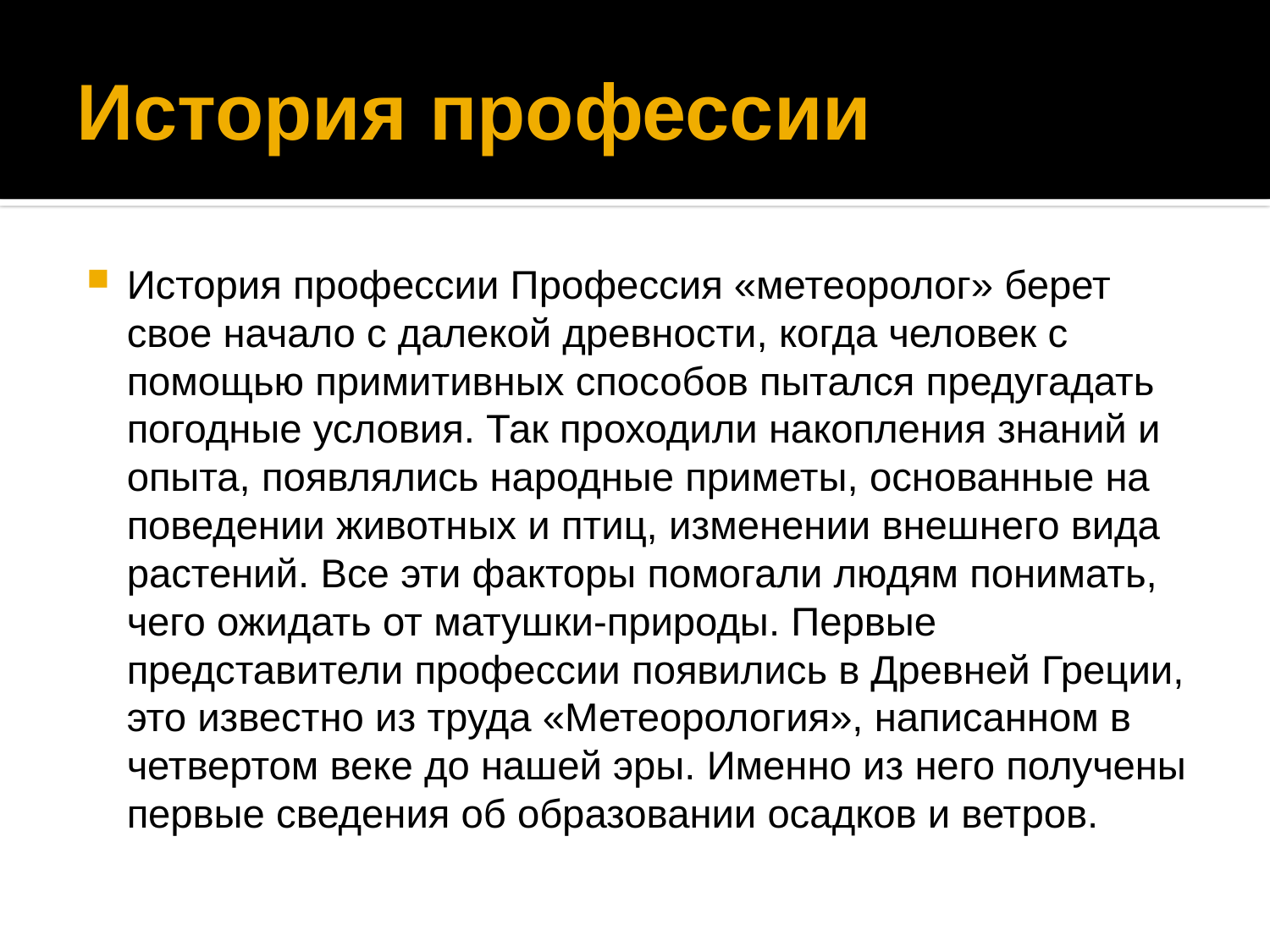

# История профессии
История профессии Профессия «метеоролог» берет свое начало с далекой древности, когда человек с помощью примитивных способов пытался предугадать погодные условия. Так проходили накопления знаний и опыта, появлялись народные приметы, основанные на поведении животных и птиц, изменении внешнего вида растений. Все эти факторы помогали людям понимать, чего ожидать от матушки-природы. Первые представители профессии появились в Древней Греции, это известно из труда «Метеорология», написанном в четвертом веке до нашей эры. Именно из него получены первые сведения об образовании осадков и ветров.